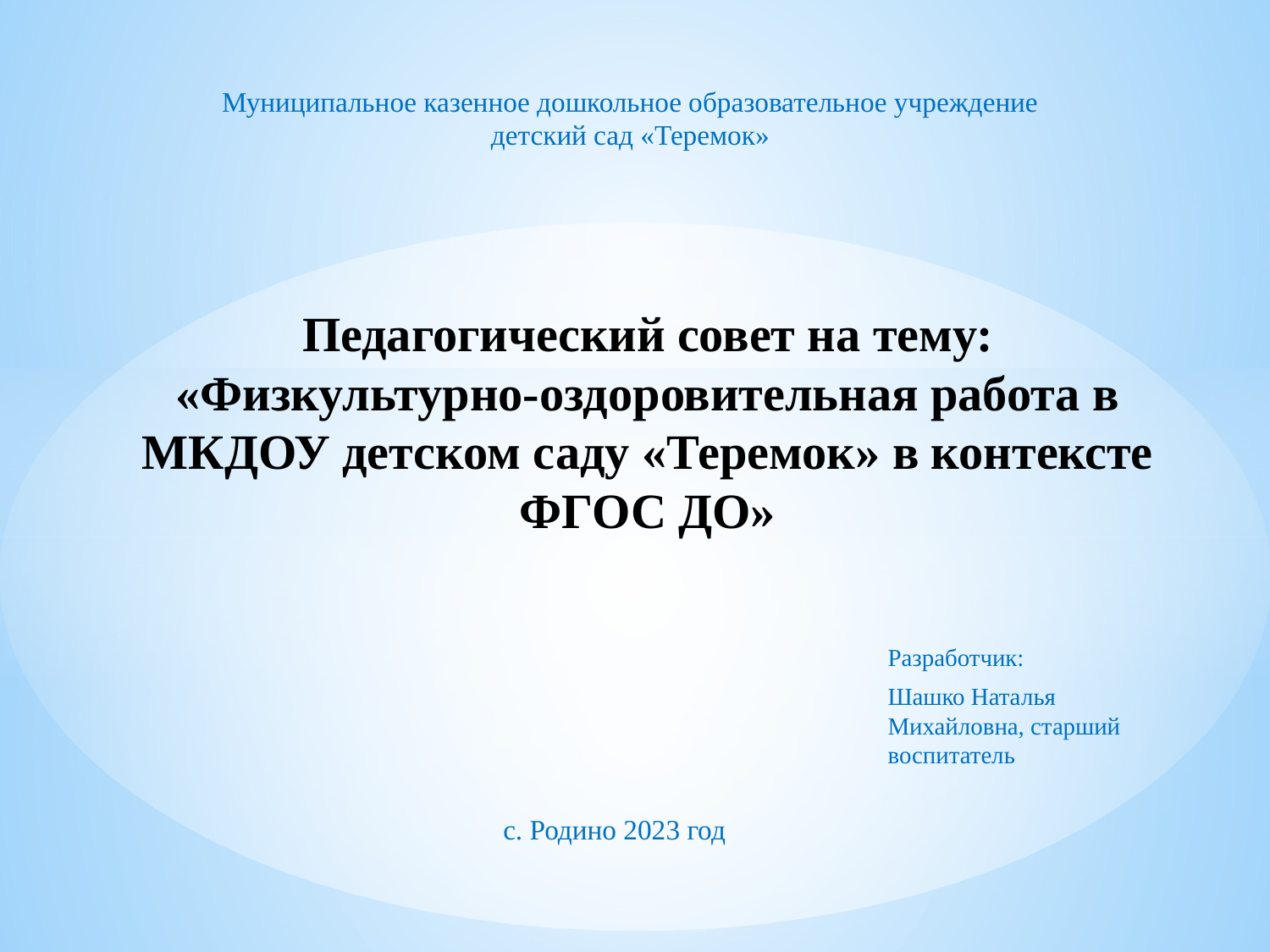

Муниципальное казенное дошкольное образовательное учреждение детский сад «Теремок»
# Педагогический совет на тему: «Физкультурно-оздоровительная работа в МКДОУ детском саду «Теремок» в контексте ФГОС ДО»
Разработчик:
Шашко Наталья Михайловна, старший воспитатель
с. Родино 2023 год